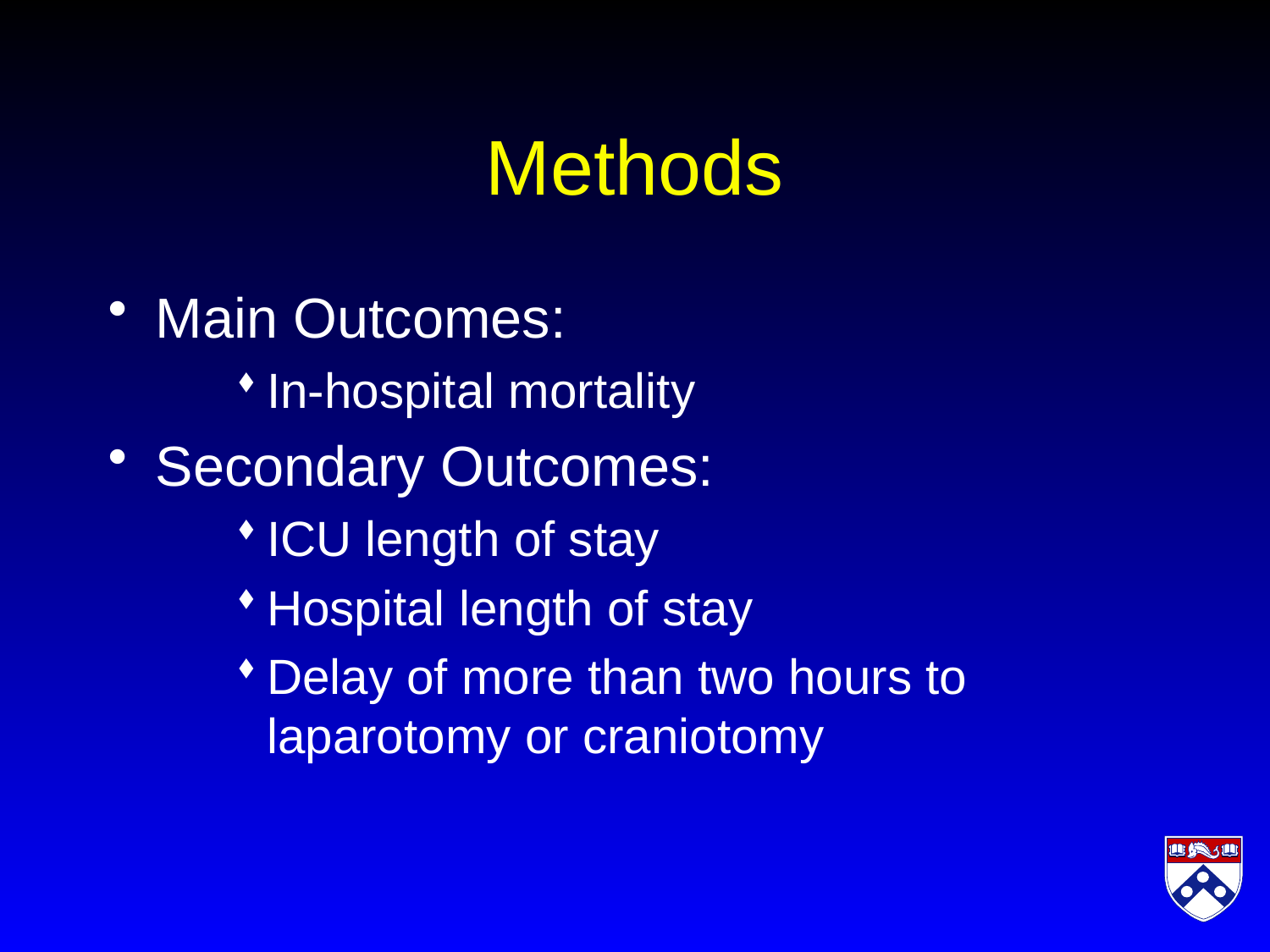

# Methods
Main Outcomes:
In-hospital mortality
Secondary Outcomes:
ICU length of stay
Hospital length of stay
Delay of more than two hours to laparotomy or craniotomy